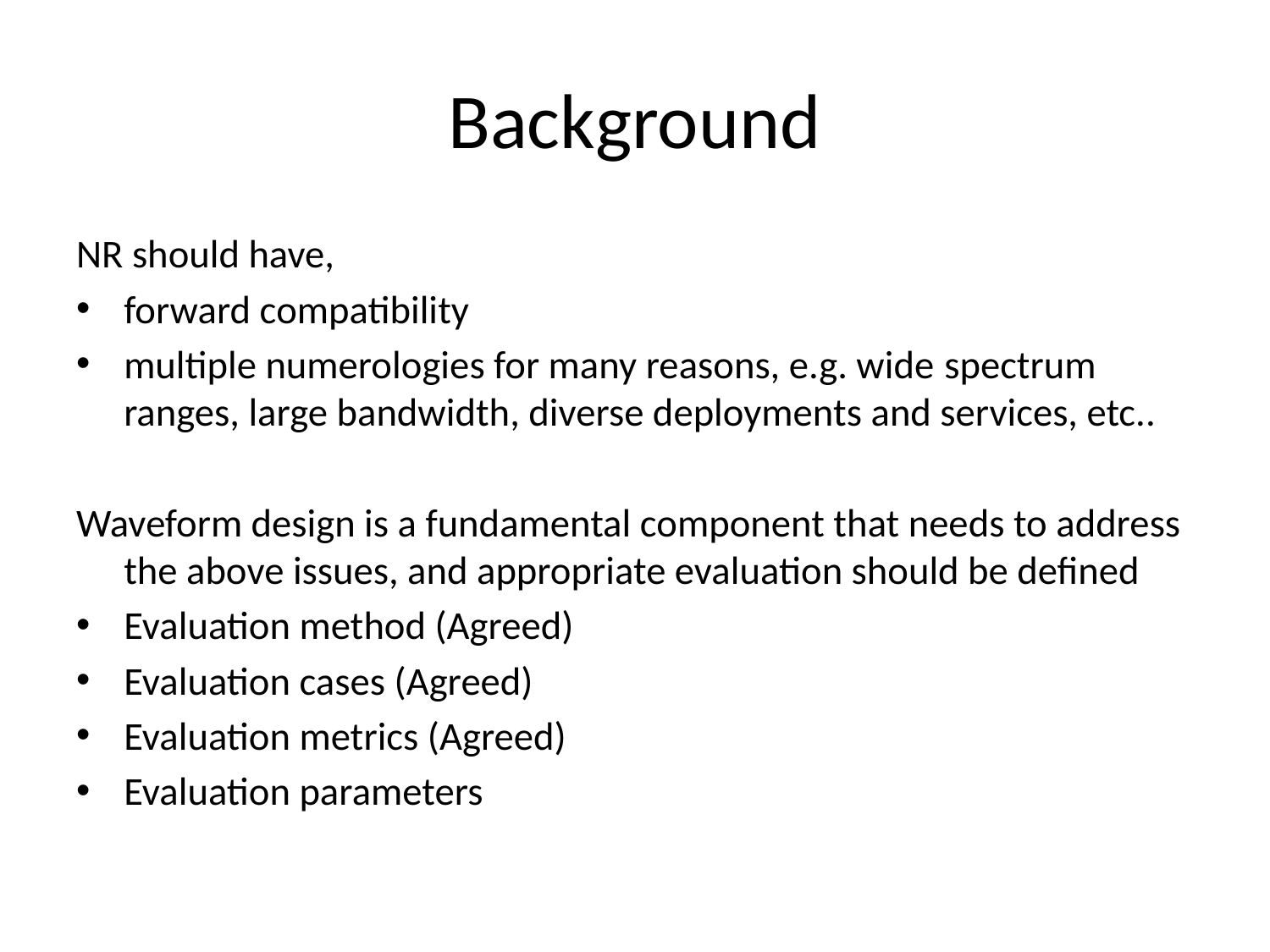

# Background
NR should have,
forward compatibility
multiple numerologies for many reasons, e.g. wide spectrum ranges, large bandwidth, diverse deployments and services, etc..

Waveform design is a fundamental component that needs to address the above issues, and appropriate evaluation should be defined
Evaluation method (Agreed)
Evaluation cases (Agreed)
Evaluation metrics (Agreed)
Evaluation parameters